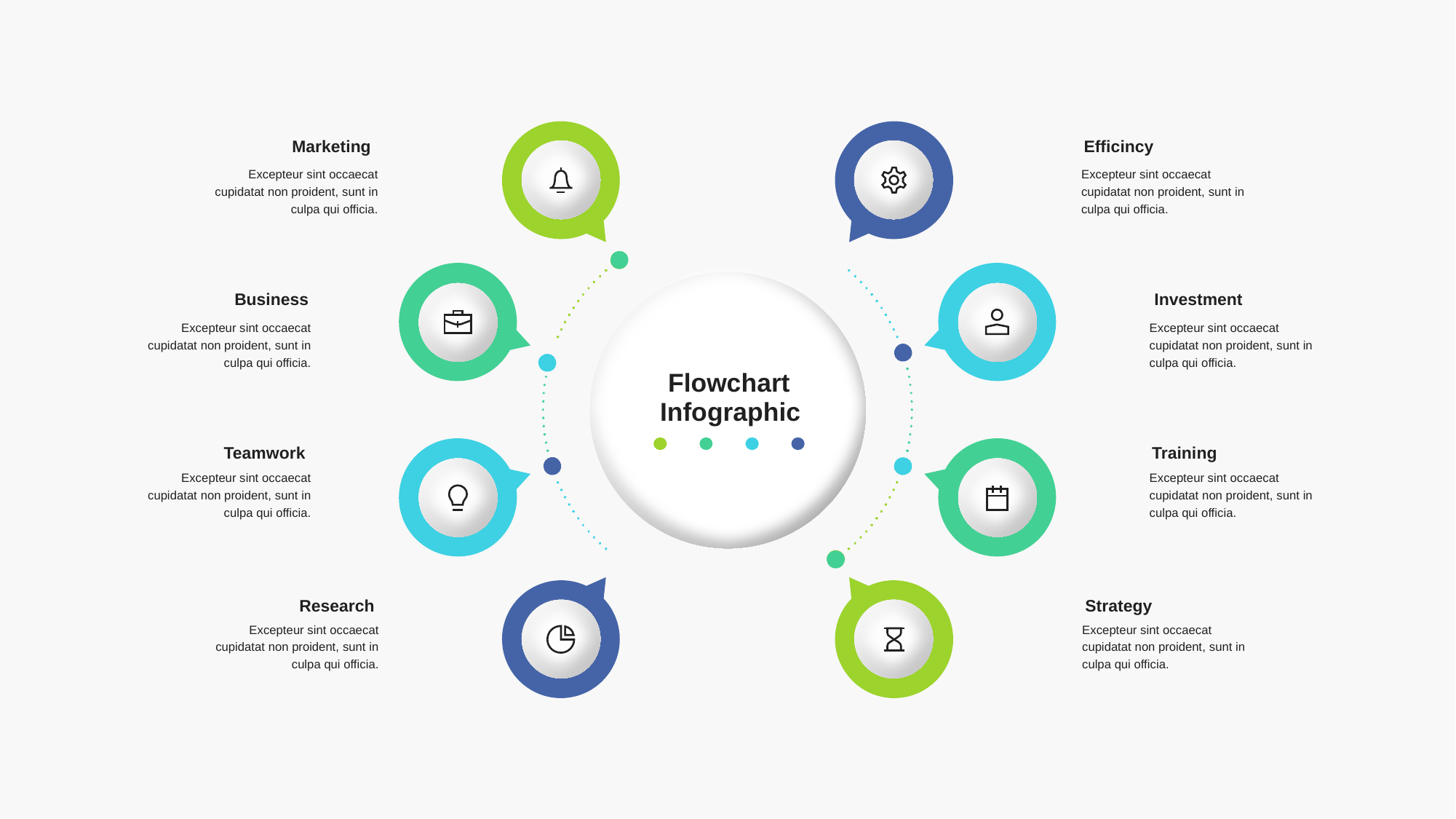

Marketing
Excepteur sint occaecat cupidatat non proident, sunt in culpa qui officia.
Efficincy
Excepteur sint occaecat cupidatat non proident, sunt in culpa qui officia.

Flowchart
Infographic

Business
Excepteur sint occaecat cupidatat non proident, sunt in culpa qui officia.
Investment
Excepteur sint occaecat cupidatat non proident, sunt in culpa qui officia.

Teamwork
Excepteur sint occaecat cupidatat non proident, sunt in culpa qui officia.
Training
Excepteur sint occaecat cupidatat non proident, sunt in culpa qui officia.

Research
Excepteur sint occaecat cupidatat non proident, sunt in culpa qui officia.
Strategy
Excepteur sint occaecat cupidatat non proident, sunt in culpa qui officia.